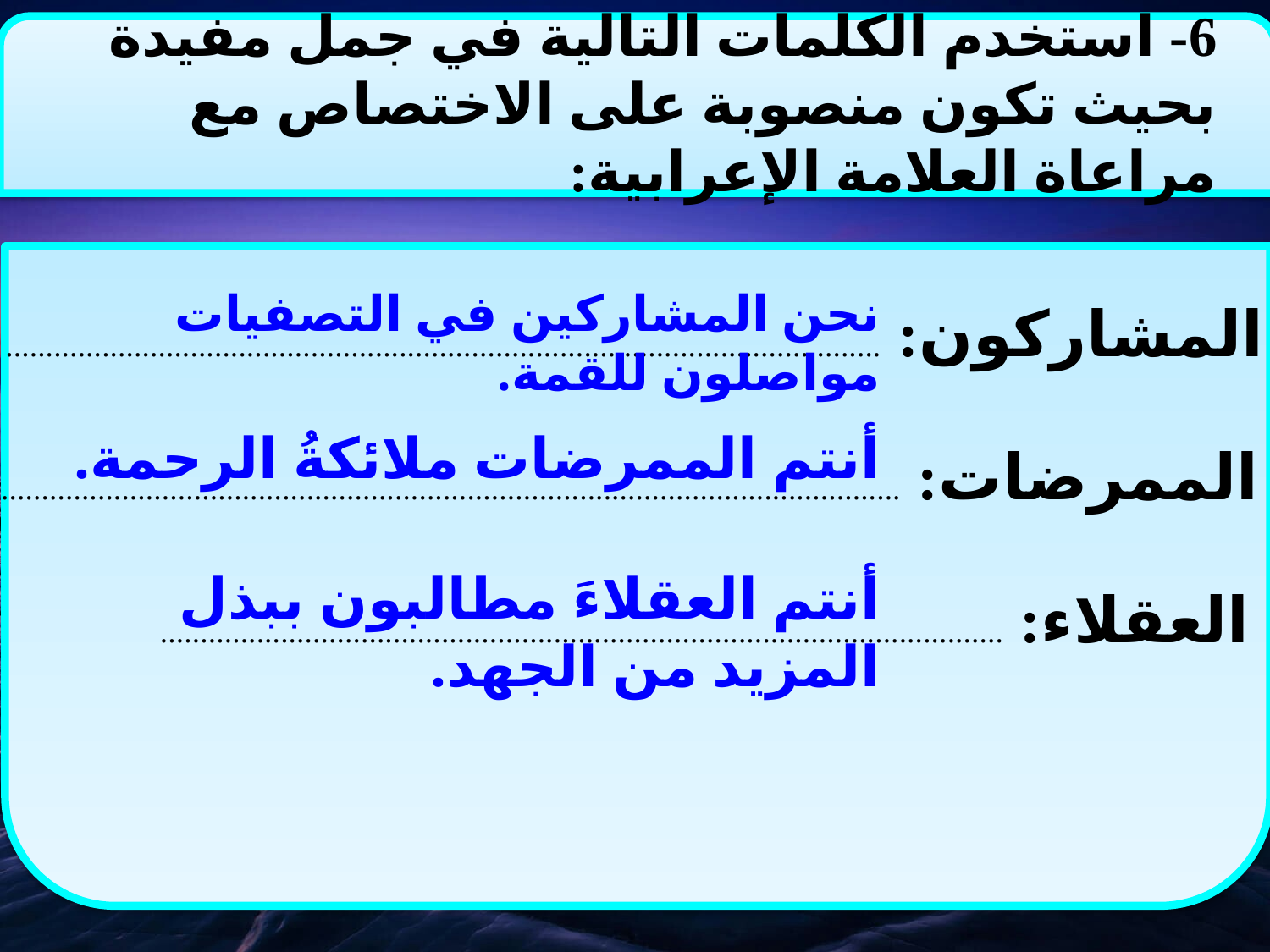

6- استخدم الكلمات التالية في جمل مفيدة بحيث تكون منصوبة على الاختصاص مع مراعاة العلامة الإعرابية:

نحن المشاركين في التصفيات مواصلون للقمة.
المشاركون: .............................................................................................................
أنتم الممرضات ملائكةُ الرحمة.
الممرضات: ................................................................................................................
أنتم العقلاءَ مطالبون ببذل المزيد من الجهد.
العقلاء: .........................................................................................................